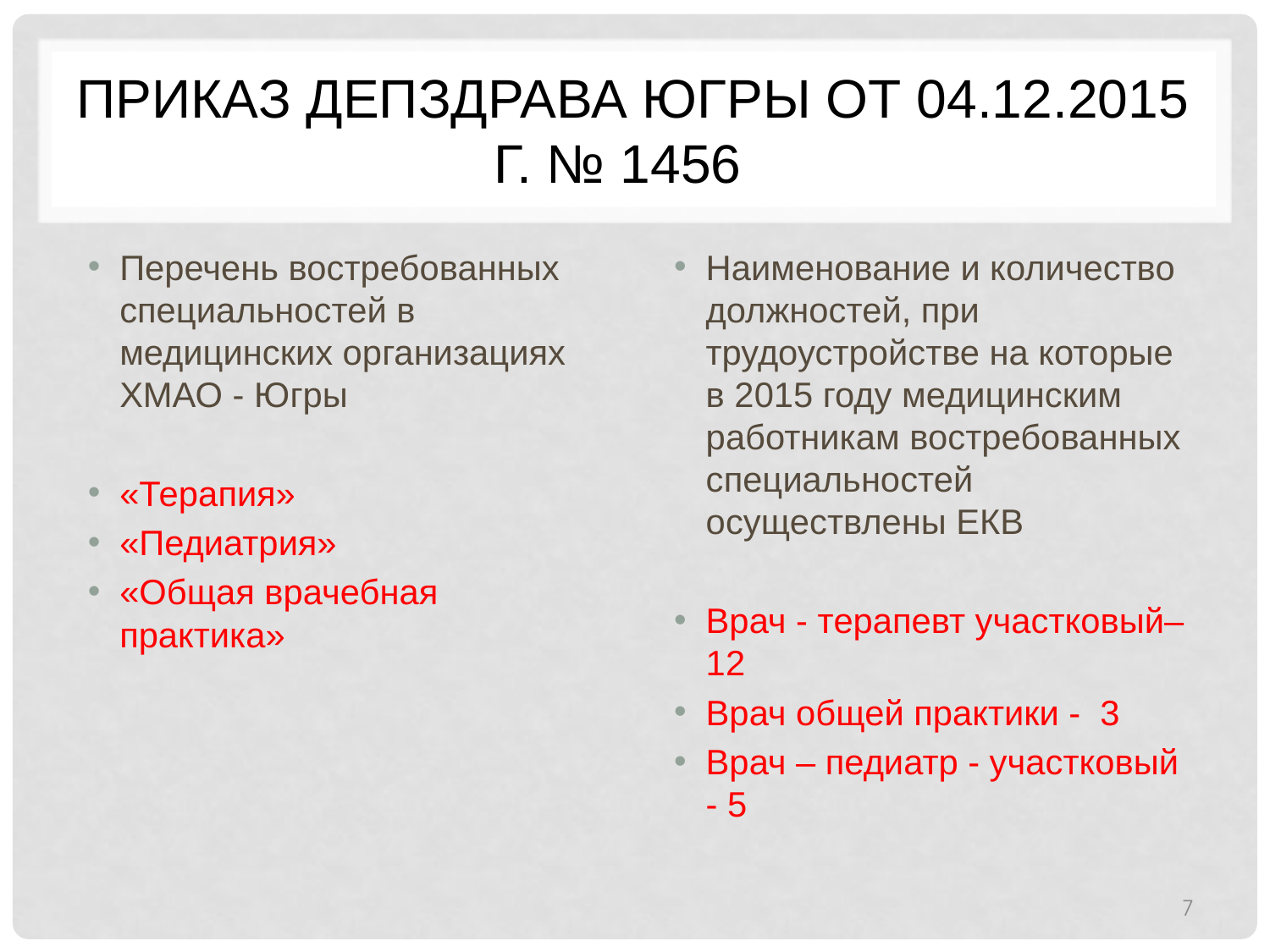

# Приказ Депздрава Югры от 04.12.2015 г. № 1456
Перечень востребованных специальностей в медицинских организациях ХМАО - Югры

«Терапия»
«Педиатрия»
«Общая врачебная практика»
Наименование и количество должностей, при трудоустройстве на которые в 2015 году медицинским работникам востребованных специальностей осуществлены ЕКВ

Врач - терапевт участковый– 12
Врач общей практики -  3
Врач – педиатр - участковый - 5
7